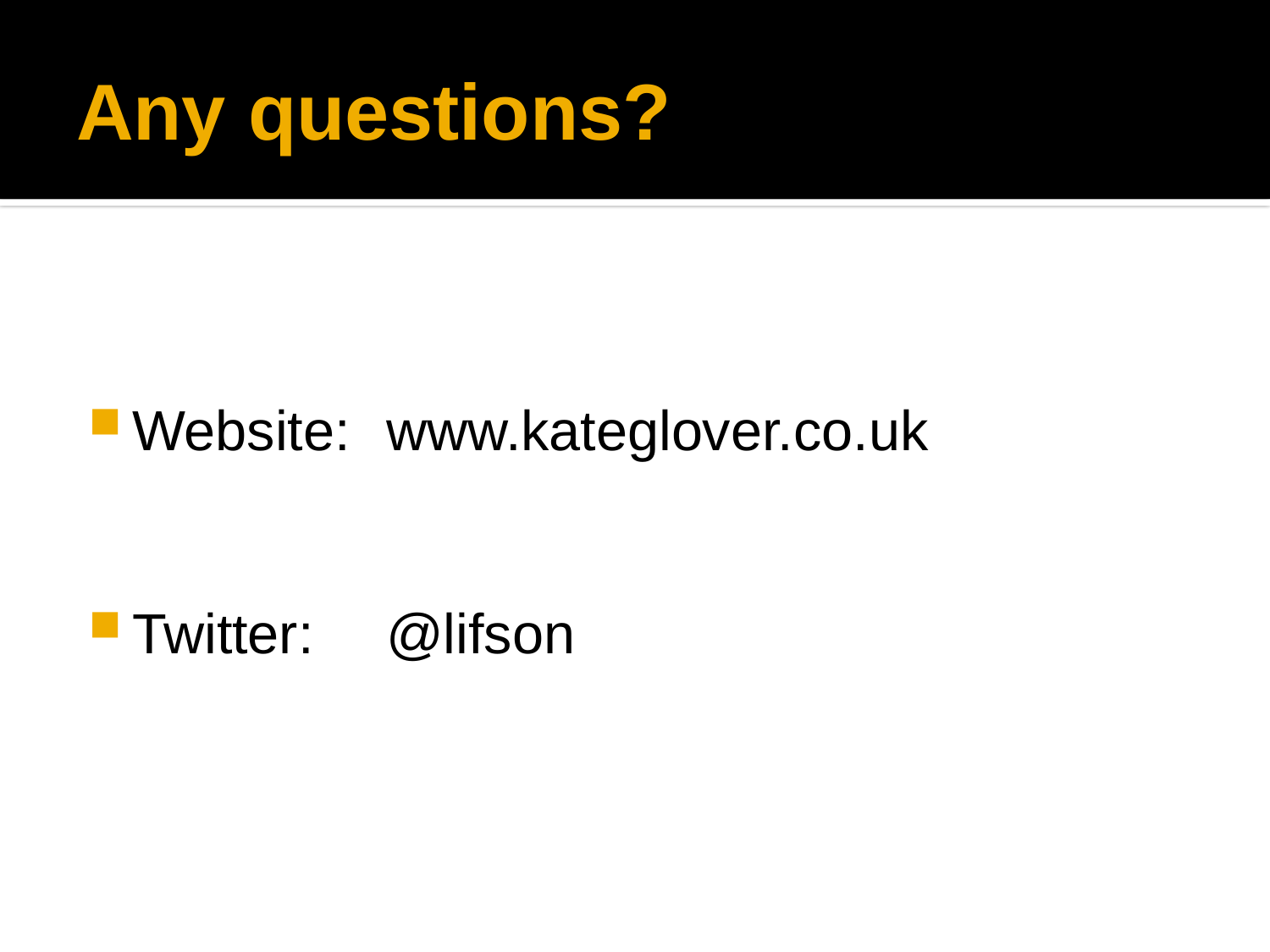

# Any questions?

Website:	www.kateglover.co.uk

Twitter: 	@lifson